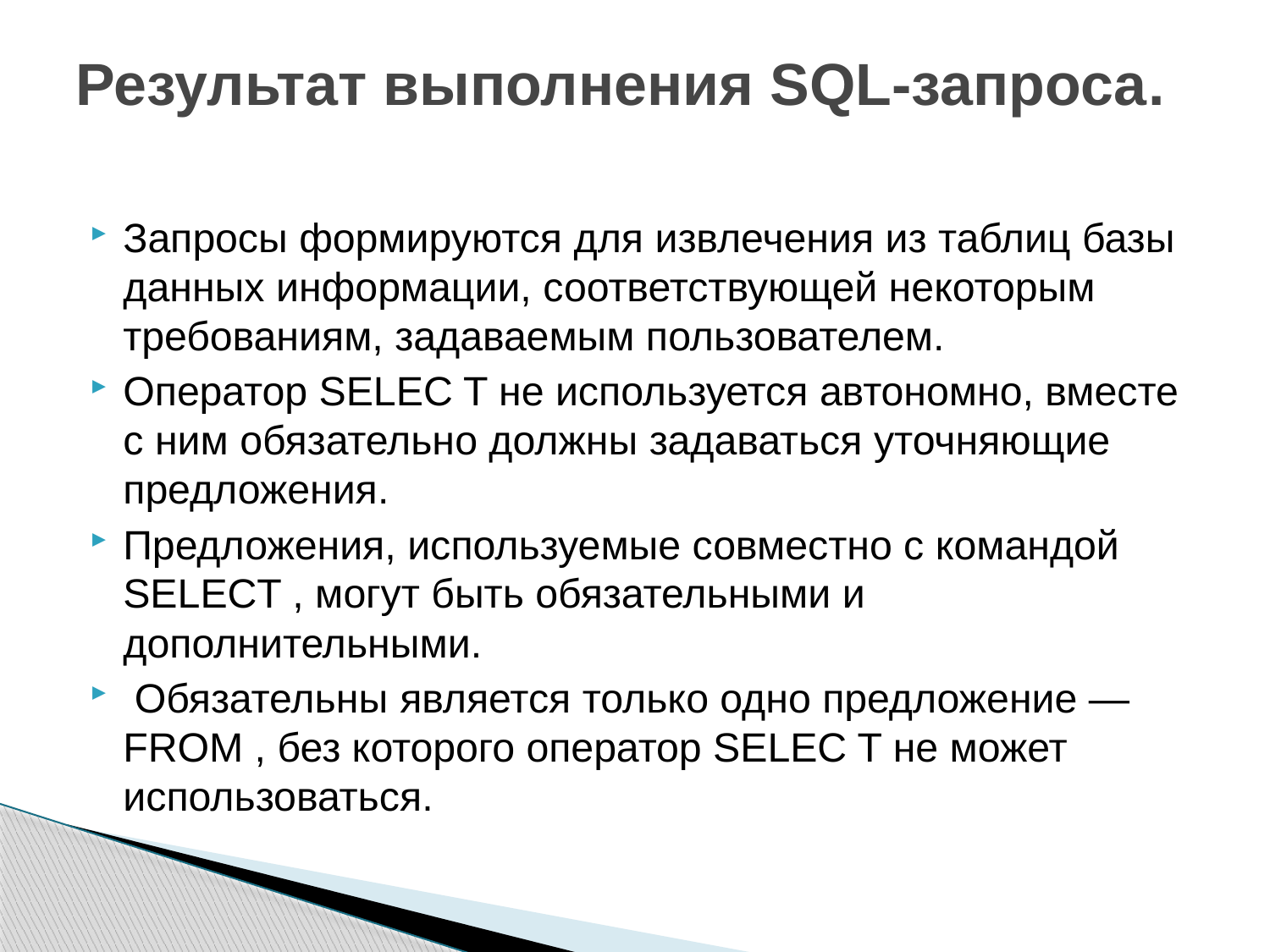

# Результат выполнения SQL-запроса.
Запросы формируются для извлечения из таблиц базы данных информации, соответствующей некоторым требованиям, задаваемым пользователем.
Оператор SELEC T не используется автономно, вместе с ним обязательно должны задаваться уточняющие предложения.
Предложения, используемые совместно с командой SELECT , могут быть обязательными и дополнительными.
 Обязательны является только одно предложение — FROM , без которого оператор SELEC T не может использоваться.